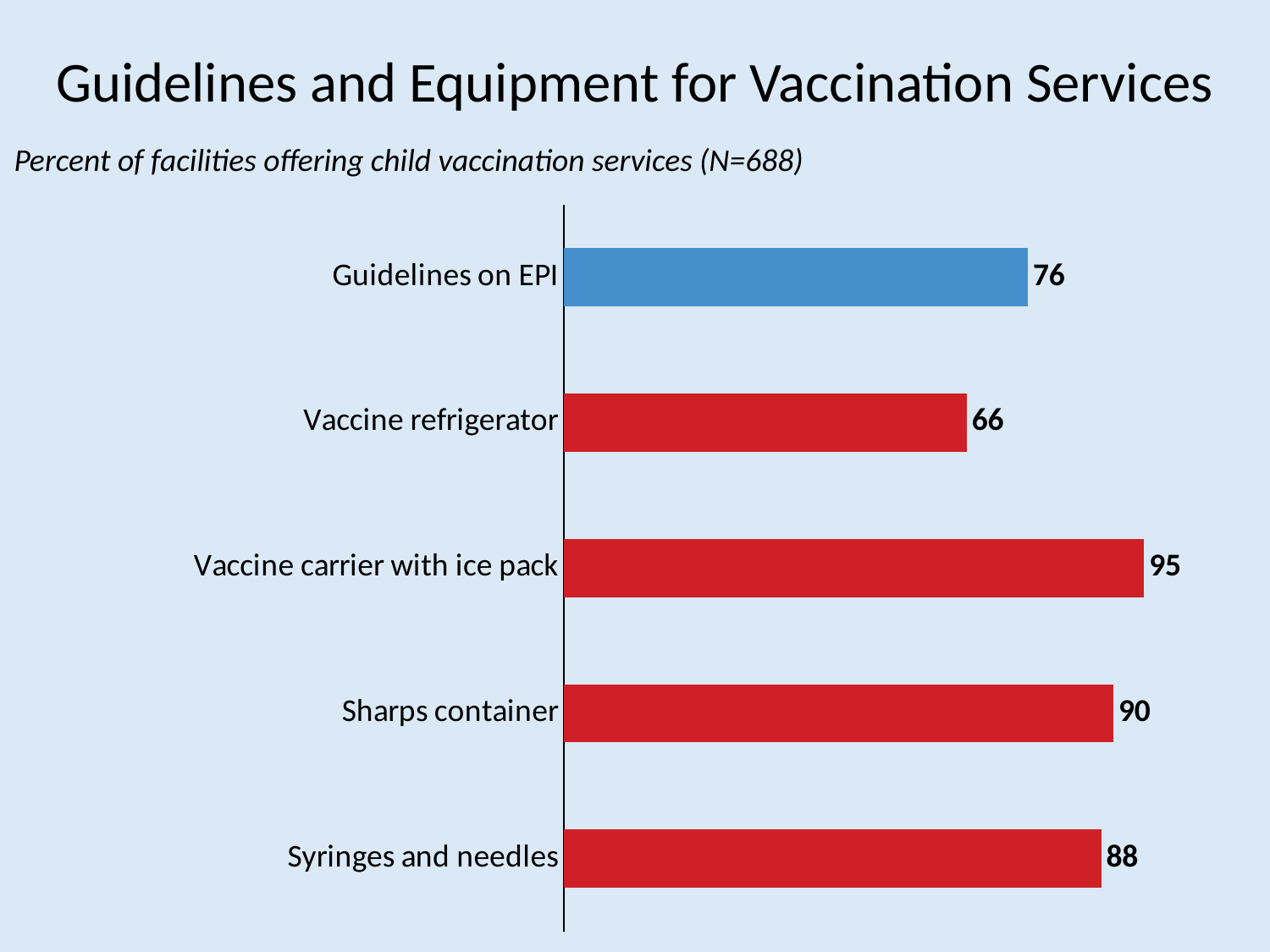

# Guidelines and Equipment for Vaccination Services
Percent of facilities offering child vaccination services (N=688)

### Chart

| Category | Series 1 |
|---|---|
| Syringes and needles | 88.0 |
| Sharps container | 90.0 |
| Vaccine carrier with ice pack | 95.0 |
| Vaccine refrigerator | 66.0 |
| Guidelines on EPI | 76.0 |